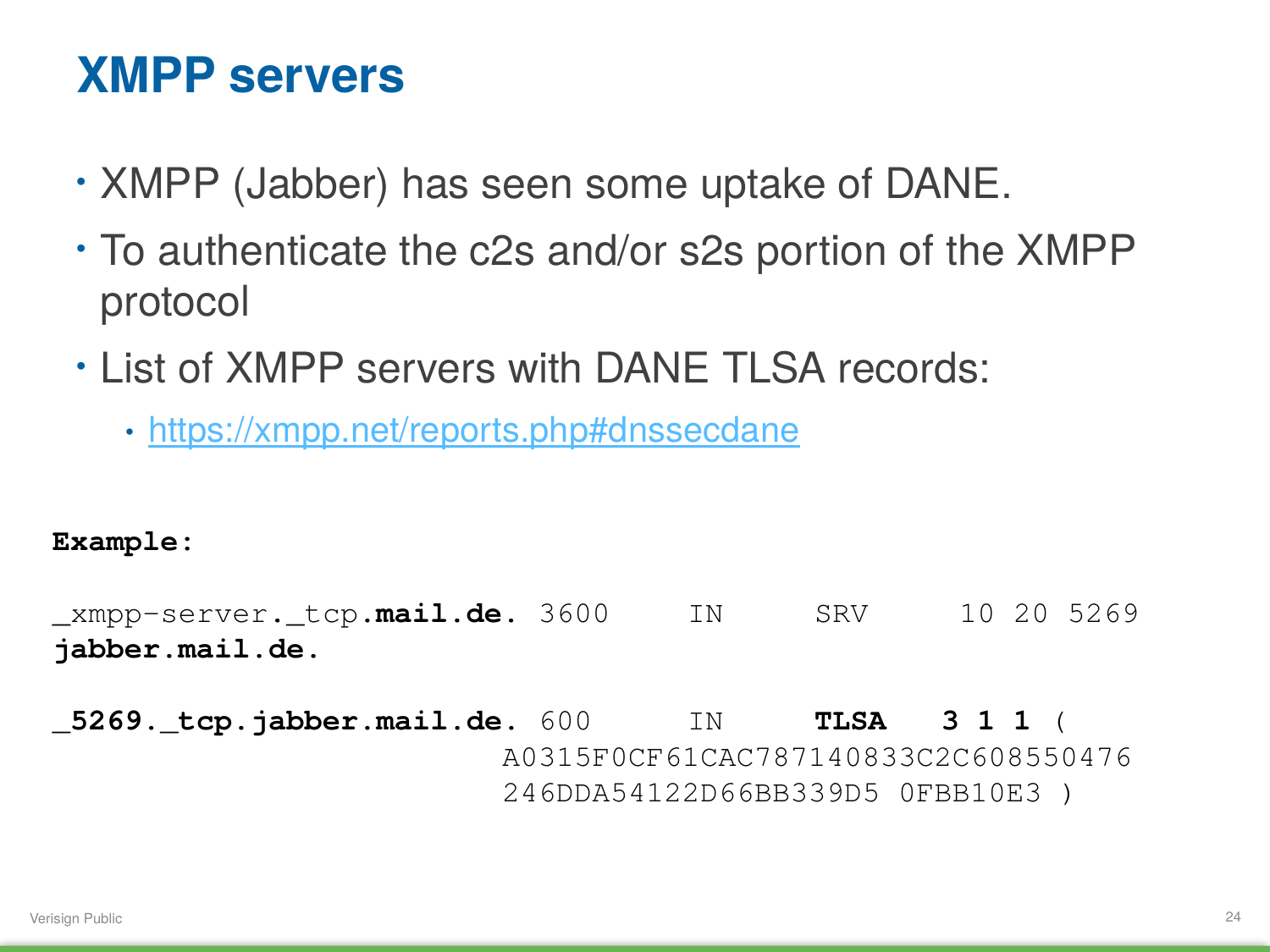

# XMPP servers
XMPP (Jabber) has seen some uptake of DANE.
To authenticate the c2s and/or s2s portion of the XMPP protocol
List of XMPP servers with DANE TLSA records:
https://xmpp.net/reports.php#dnssecdane

Example:

_xmpp-server._tcp.mail.de. 3600	IN	SRV	 10 20 5269 jabber.mail.de.

_5269._tcp.jabber.mail.de. 600	IN	TLSA	3 1 1 (
                         A0315F0CF61CAC787140833C2C608550476
                         246DDA54122D66BB339D5 0FBB10E3 )

24